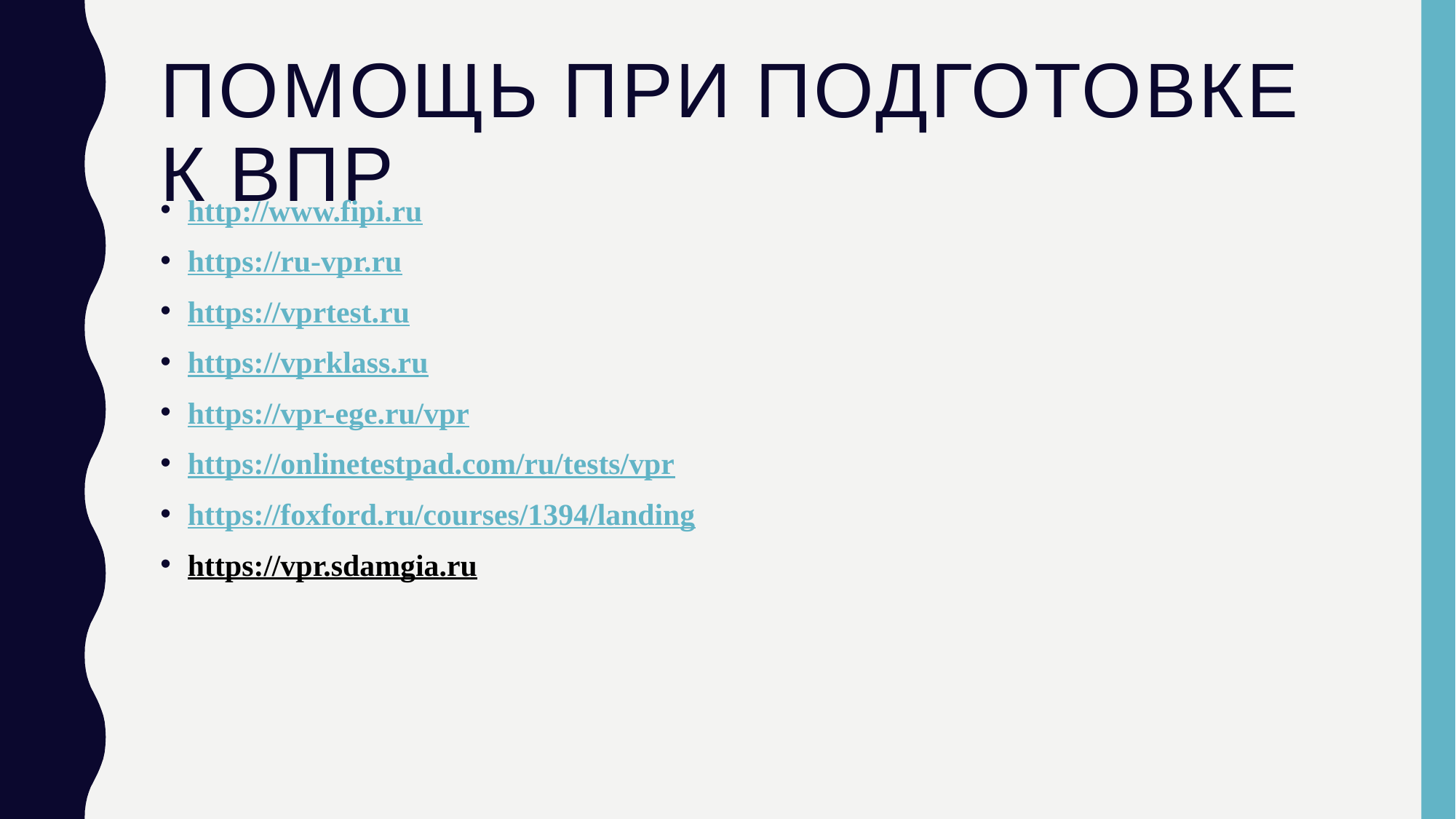

# Помощь при подготовке к Впр
http://www.fipi.ru
https://ru-vpr.ru
https://vprtest.ru
https://vprklass.ru
https://vpr-ege.ru/vpr
https://onlinetestpad.com/ru/tests/vpr
https://foxford.ru/courses/1394/landing
https://vpr.sdamgia.ru